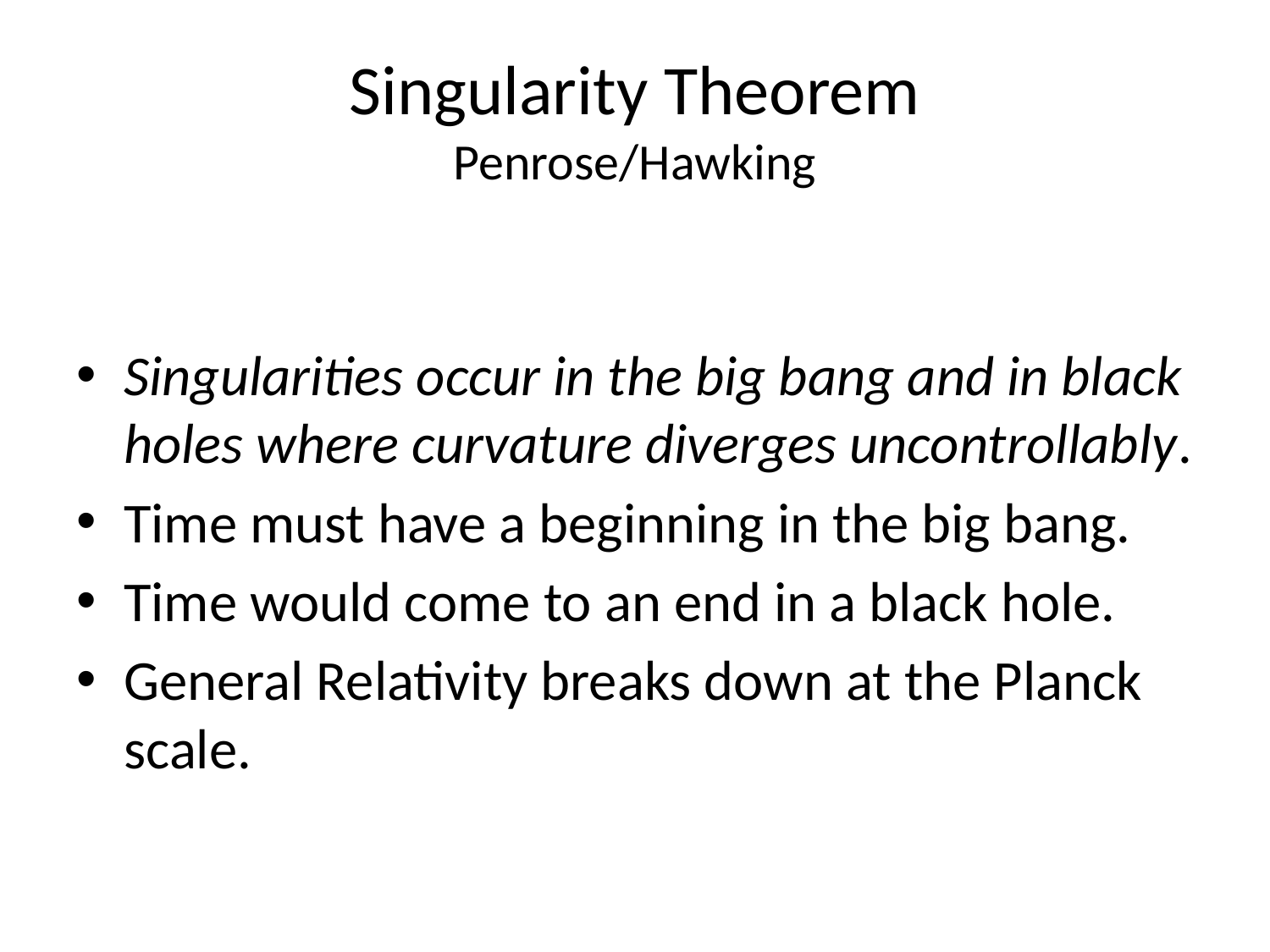

# Singularity Theorem Penrose/Hawking

Singularities occur in the big bang and in black holes where curvature diverges uncontrollably.
Time must have a beginning in the big bang.
Time would come to an end in a black hole.
General Relativity breaks down at the Planck scale.